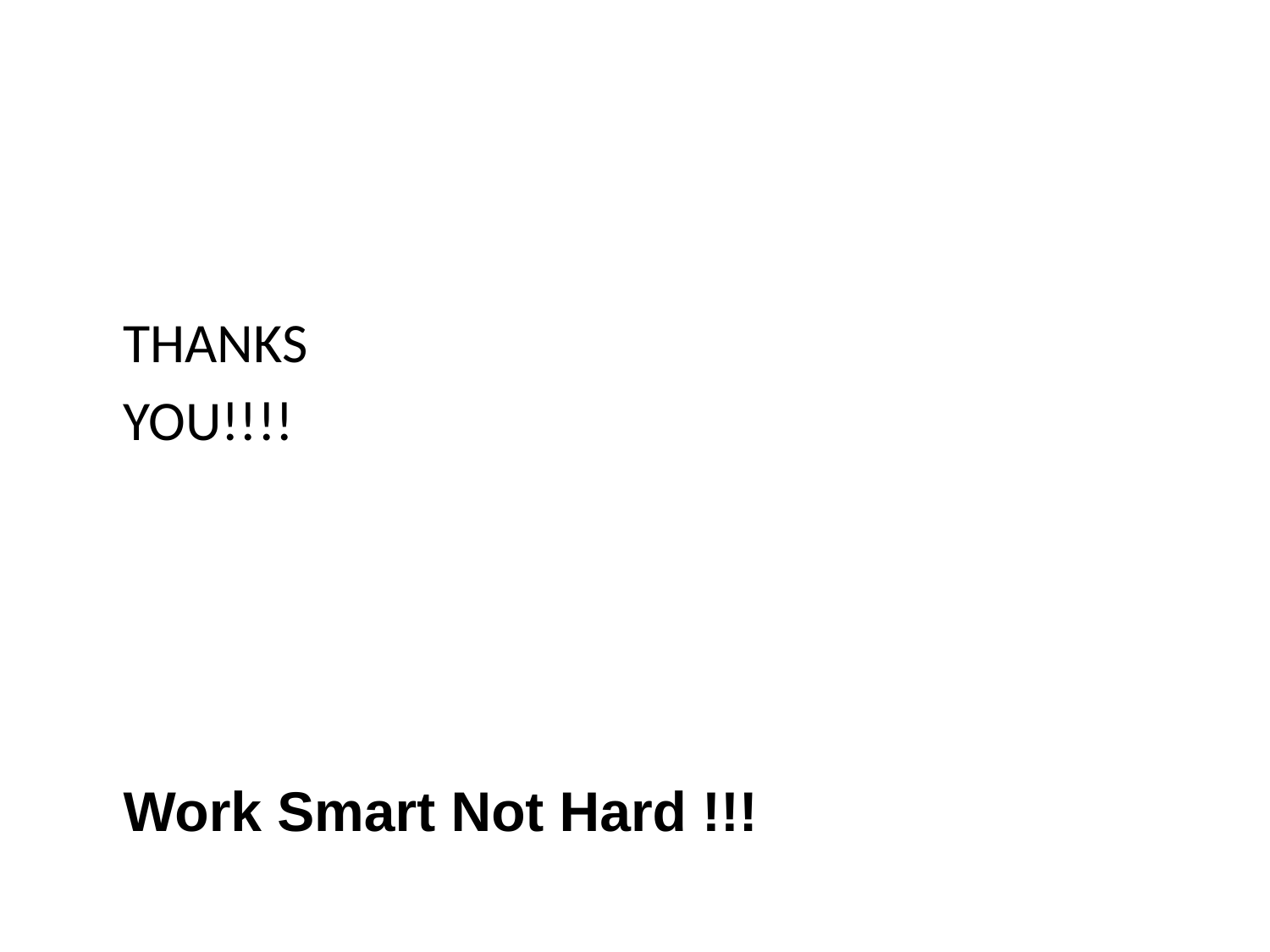

#

			THANKS
				YOU!!!!

		Work Smart Not Hard !!!